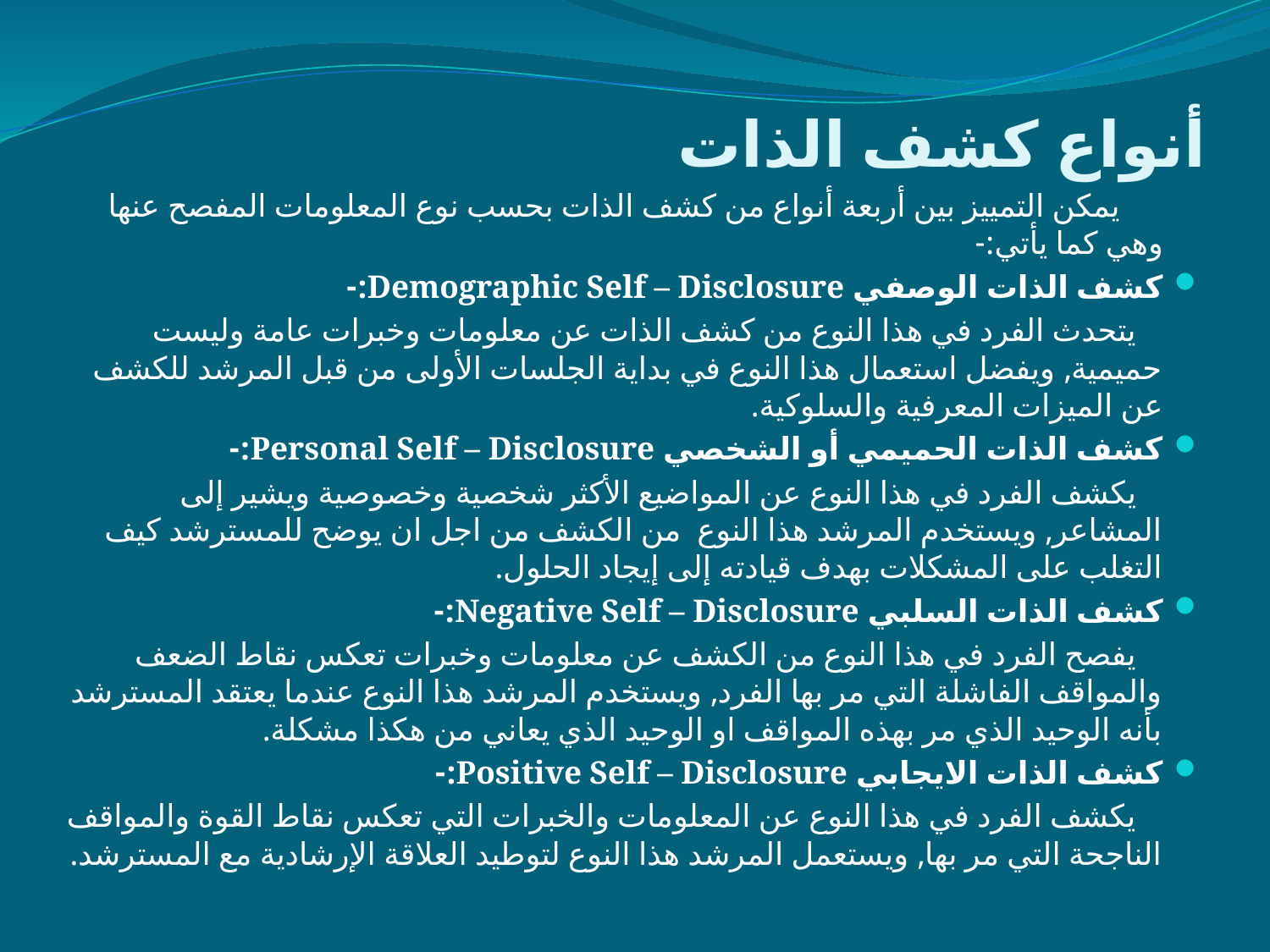

# أنواع كشف الذات
         يمكن التمييز بين أربعة أنواع من كشف الذات بحسب نوع المعلومات المفصح عنها وهي كما يأتي:-
كشف الذات الوصفي Demographic Self – Disclosure:-
       يتحدث الفرد في هذا النوع من كشف الذات عن معلومات وخبرات عامة وليست حميمية, ويفضل استعمال هذا النوع في بداية الجلسات الأولى من قبل المرشد للكشف عن الميزات المعرفية والسلوكية.
كشف الذات الحميمي أو الشخصي Personal Self – Disclosure:-
       يكشف الفرد في هذا النوع عن المواضيع الأكثر شخصية وخصوصية ويشير إلى المشاعر, ويستخدم المرشد هذا النوع  من الكشف من اجل ان يوضح للمسترشد كيف التغلب على المشكلات بهدف قيادته إلى إيجاد الحلول.
كشف الذات السلبي Negative Self – Disclosure:-
       يفصح الفرد في هذا النوع من الكشف عن معلومات وخبرات تعكس نقاط الضعف والمواقف الفاشلة التي مر بها الفرد, ويستخدم المرشد هذا النوع عندما يعتقد المسترشد بأنه الوحيد الذي مر بهذه المواقف او الوحيد الذي يعاني من هكذا مشكلة.
كشف الذات الايجابي Positive Self – Disclosure:-
       يكشف الفرد في هذا النوع عن المعلومات والخبرات التي تعكس نقاط القوة والمواقف الناجحة التي مر بها, ويستعمل المرشد هذا النوع لتوطيد العلاقة الإرشادية مع المسترشد.